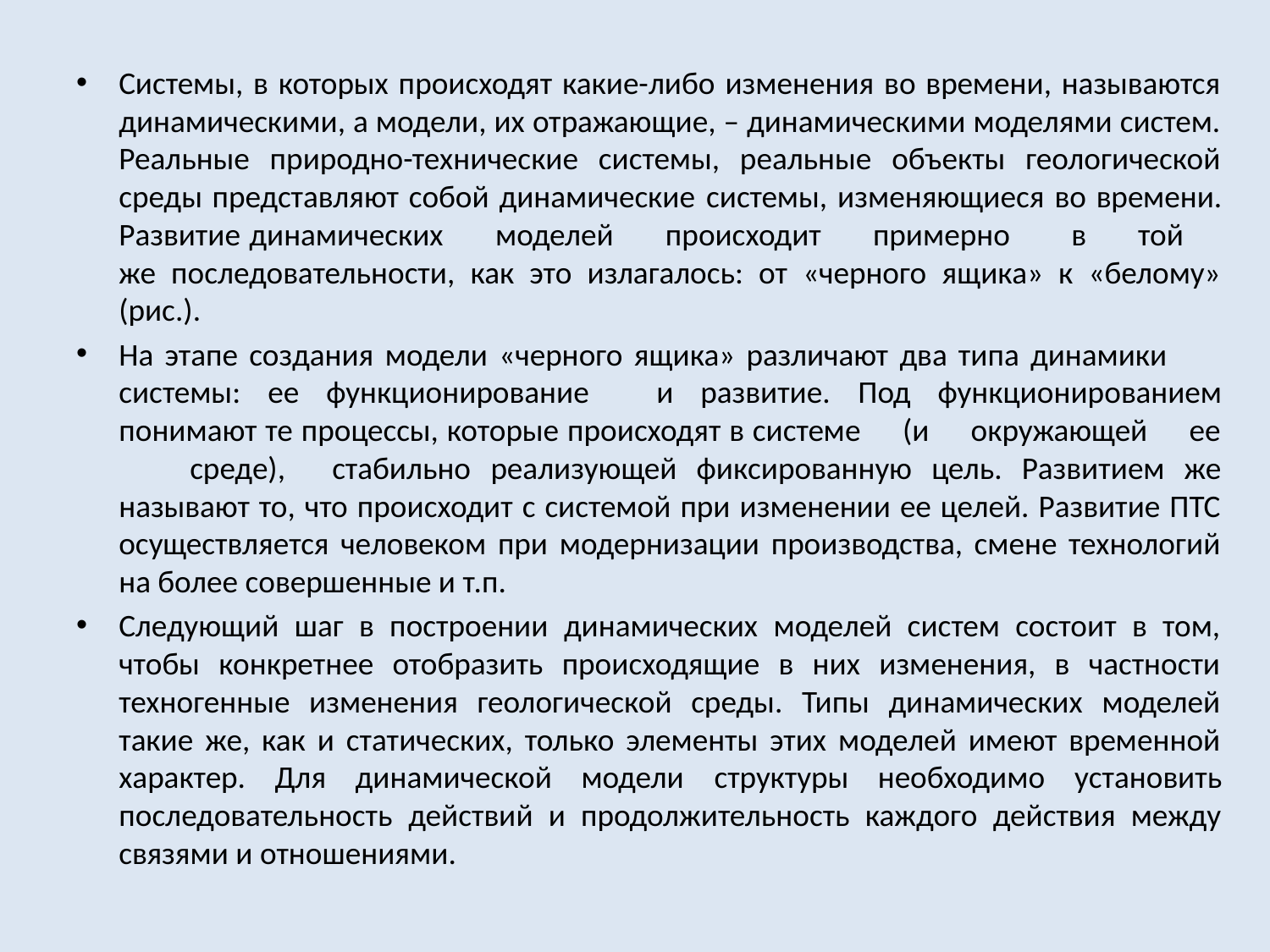

Системы, в которых происходят какие-либо изменения во времени, называются динамическими, а модели, их отражающие, – динамическими моделями систем. Реальные природно-технические системы, реальные объекты геологической среды представляют собой динамические системы, изменяющиеся во времени. Развитие динамических      моделей      происходит      примерно	в      той	же последовательности, как это излагалось: от «черного ящика» к «белому» (рис.).
На этапе создания модели «черного ящика» различают два типа динамики	системы: ее функционирование	и развитие. Под функционированием понимают те процессы, которые происходят в системе     (и     окружающей     ее	среде),	стабильно реализующей фиксированную цель. Развитием же называют то, что происходит с системой при изменении ее целей. Развитие ПТС осуществляется человеком при модернизации производства, смене технологий на более совершенные и т.п.
Следующий шаг в построении динамических моделей систем состоит в том, чтобы конкретнее отобразить происходящие в них изменения, в частности техногенные изменения геологической среды. Типы динамических моделей такие же, как и статических, только элементы этих моделей имеют временной характер. Для динамической модели структуры необходимо установить последовательность действий и продолжительность каждого действия между связями и отношениями.